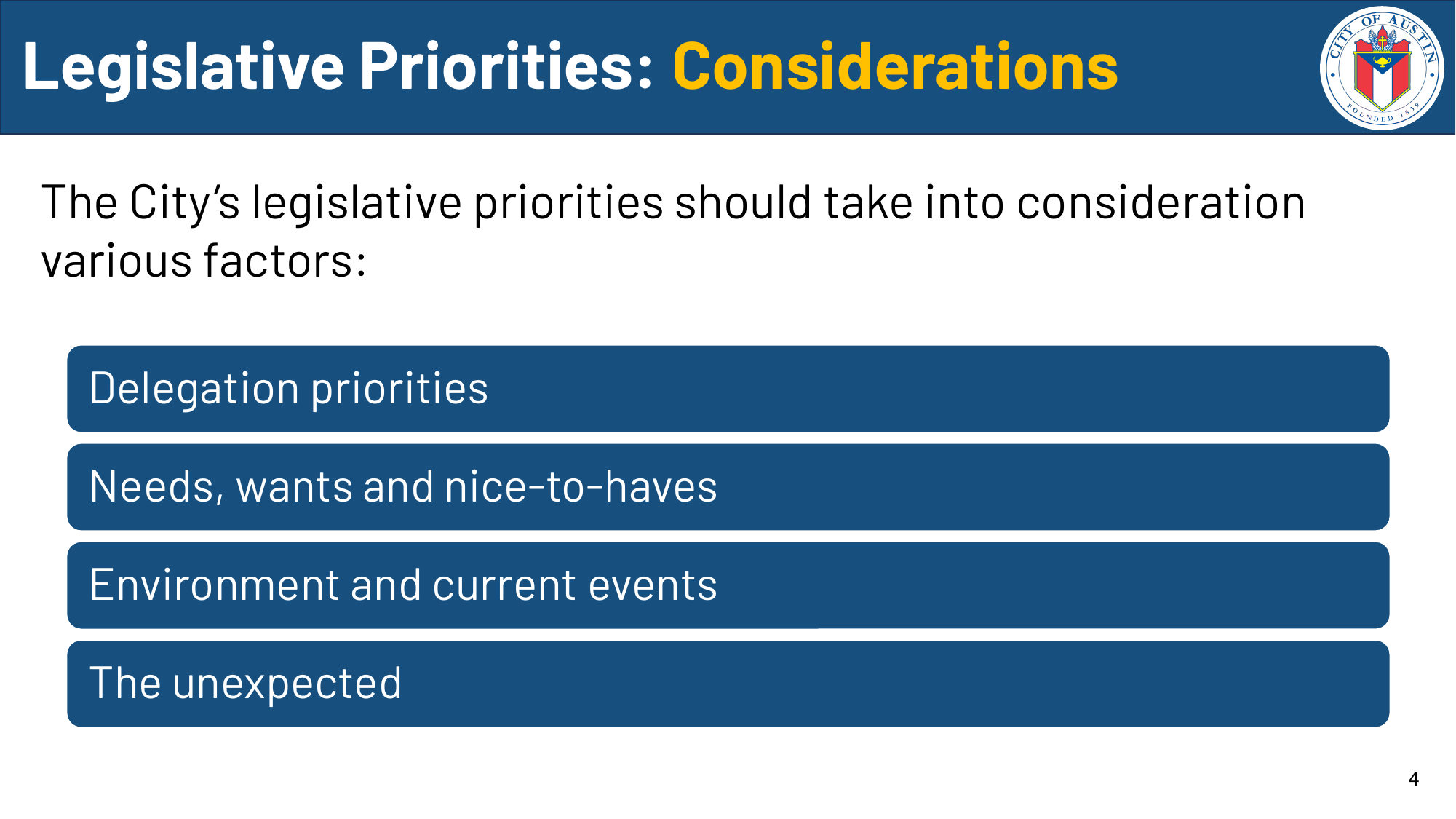

# Legislative Priorities: Considerations
The City’s legislative priorities should take into consideration various factors:
Delegation priorities
Needs, wants and nice-to-haves
Environment and current events
The unexpected
4